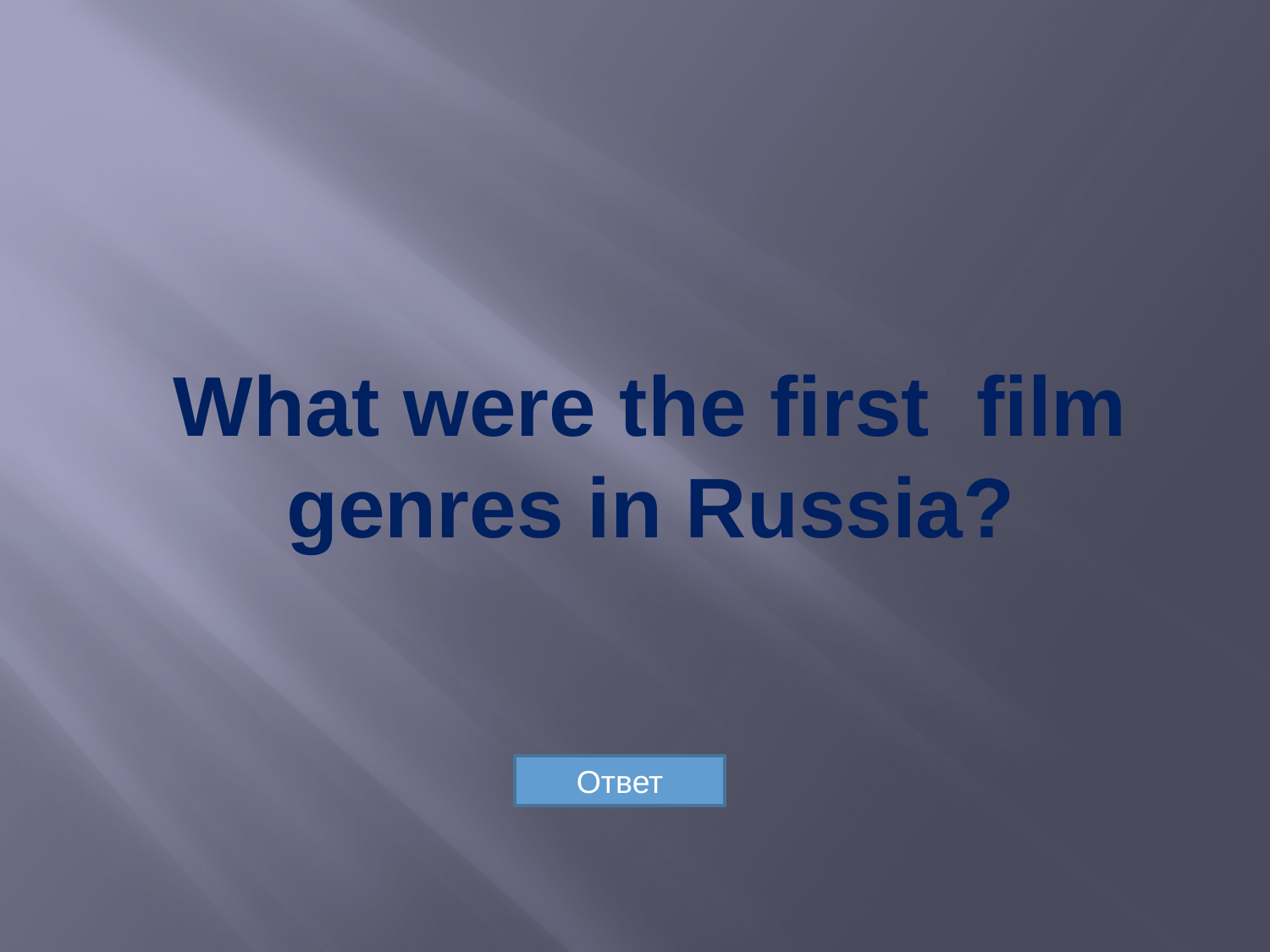

# What were the first  film genres in Russia?